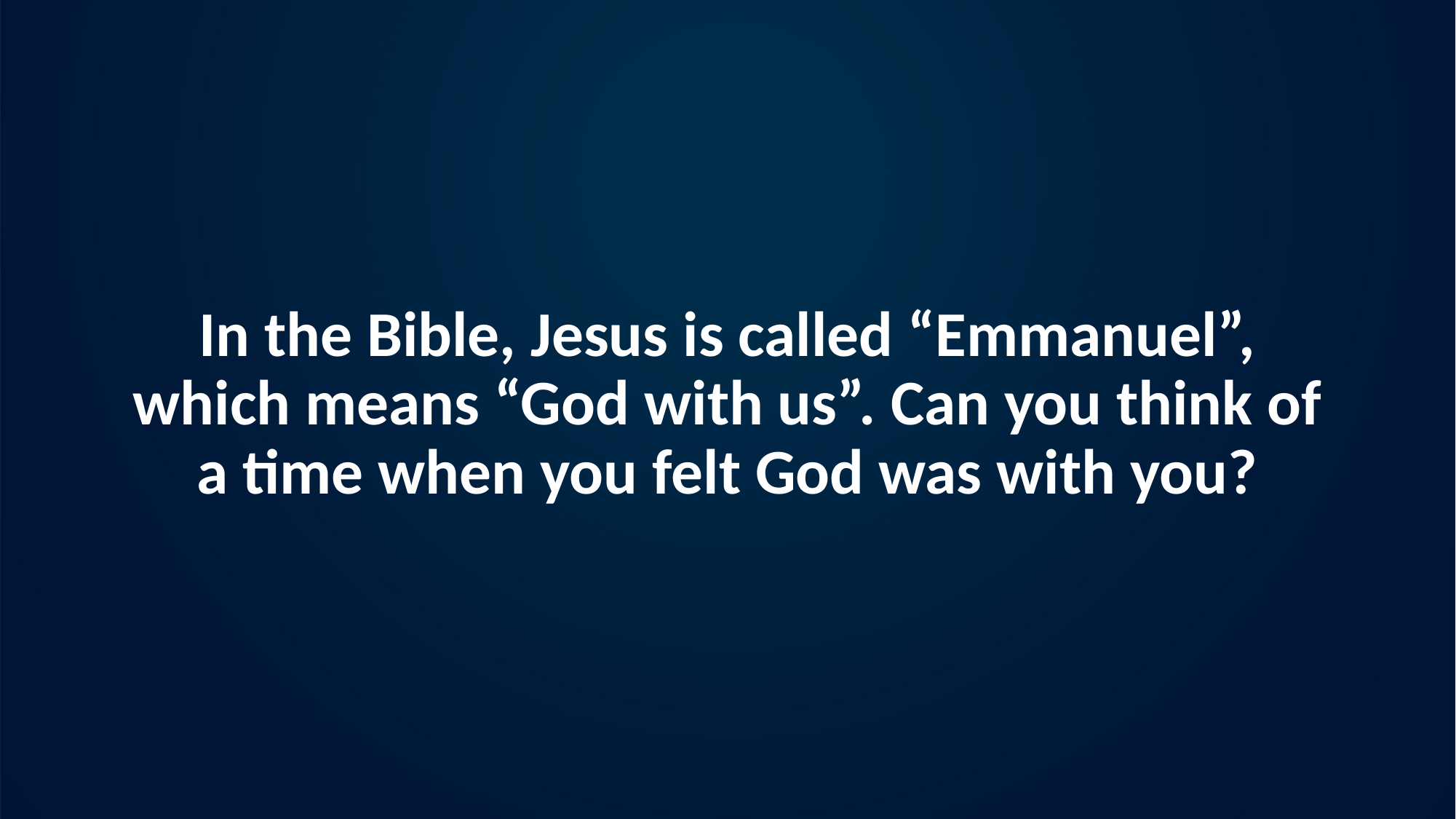

# In the Bible, Jesus is called “Emmanuel”, which means “God with us”. Can you think of a time when you felt God was with you?